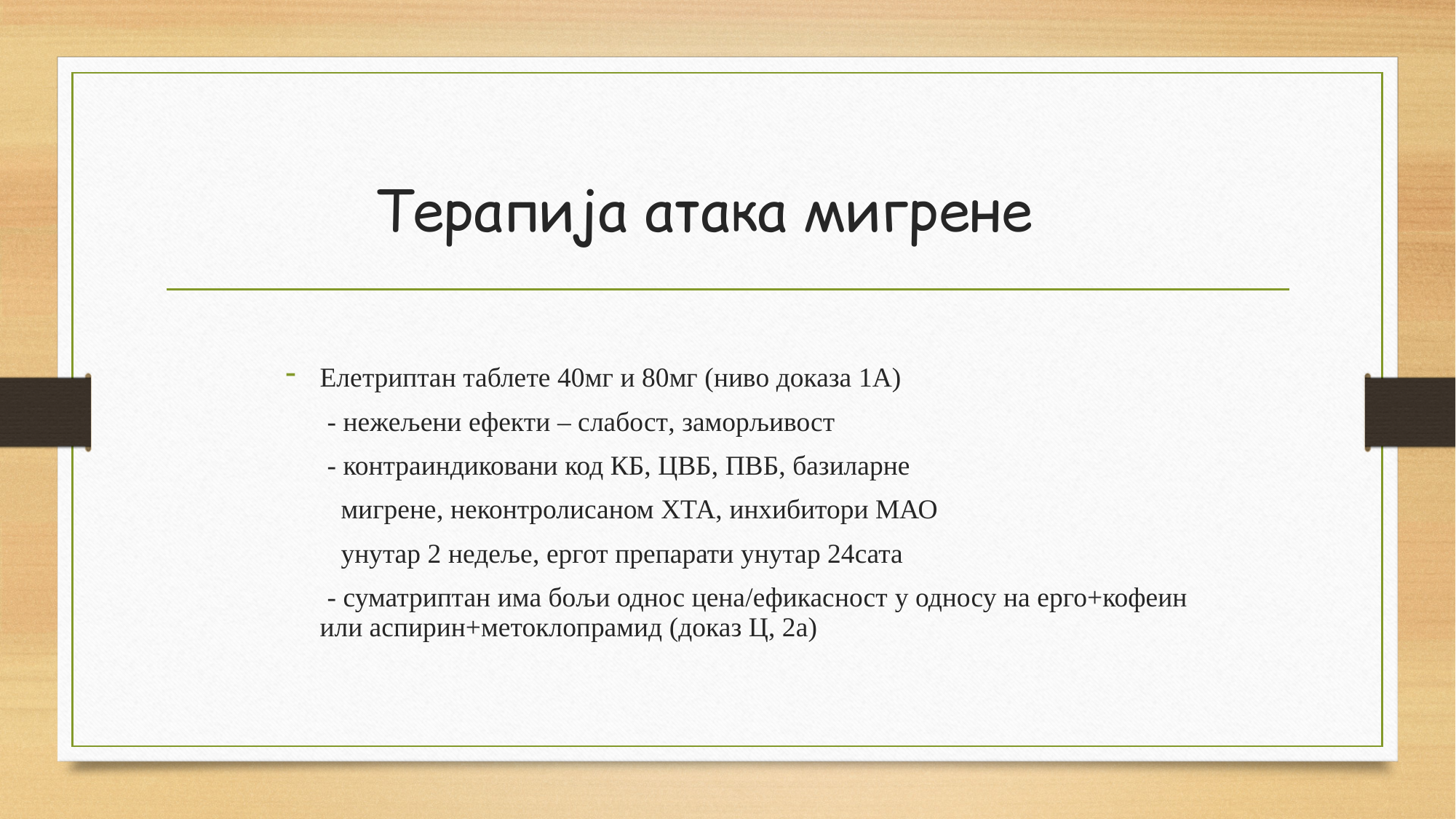

# Терапија атака мигрене
Елетриптан таблете 40мг и 80мг (ниво доказа 1А)
      - нежељени ефекти – слабост, заморљивост
      - контраиндиковани код КБ, ЦВБ, ПВБ, базиларне
        мигрене, неконтролисаном ХТА, инхибитори МАО
        унутар 2 недеље, ергот препарати унутар 24сата
      - суматриптан има бољи однос цена/ефикасност у односу на ерго+кофеин или аспирин+метоклопрамид (доказ Ц, 2а)